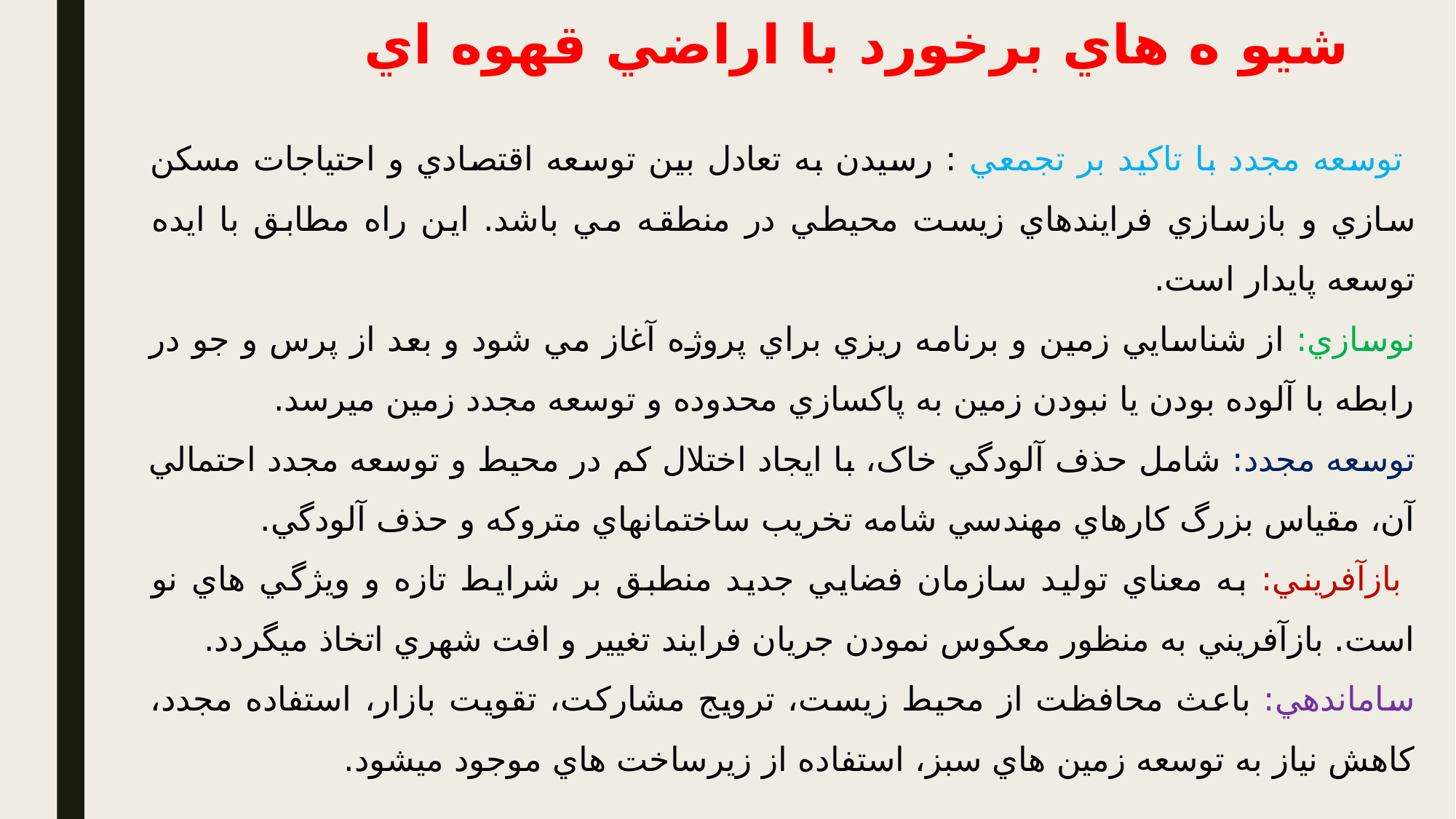

# شیو ه هاي برخورد با اراضي قهوه اي
 توسعه مجدد با تاكيد بر تجمعي : رسيدن به تعادل بين توسعه اقتصادي و احتياجات مسکن سازي و بازسازي فرايندهاي زيست محيطي در منطقه مي باشد. اين راه مطابق با ايده توسعه پايدار است.
نوسازي: از شناسايي زمين و برنامه ريزي براي پروژه آغاز مي شود و بعد از پرس و جو در رابطه با آلوده بودن يا نبودن زمين به پاكسازي محدوده و توسعه مجدد زمين ميرسد.
توسعه مجدد: شامل حذف آلودگي خاک، با ايجاد اختلال كم در محيط و توسعه مجدد احتمالي آن، مقياس بزرگ كارهاي مهندسي شامه تخريب ساختمانهاي متروكه و حذف آلودگي.
 بازآفريني: به معناي توليد سازمان فضايي جديد منطبق بر شرايط تازه و ويژگي هاي نو است. بازآفريني به منظور معکوس نمودن جريان فرايند تغيير و افت شهري اتخاذ ميگردد.
ساماندهي: باعث محافظت از محيط زيست، ترويج مشاركت، تقويت بازار، استفاده مجدد، كاهش نياز به توسعه زمين هاي سبز، استفاده از زيرساخت هاي موجود ميشود.